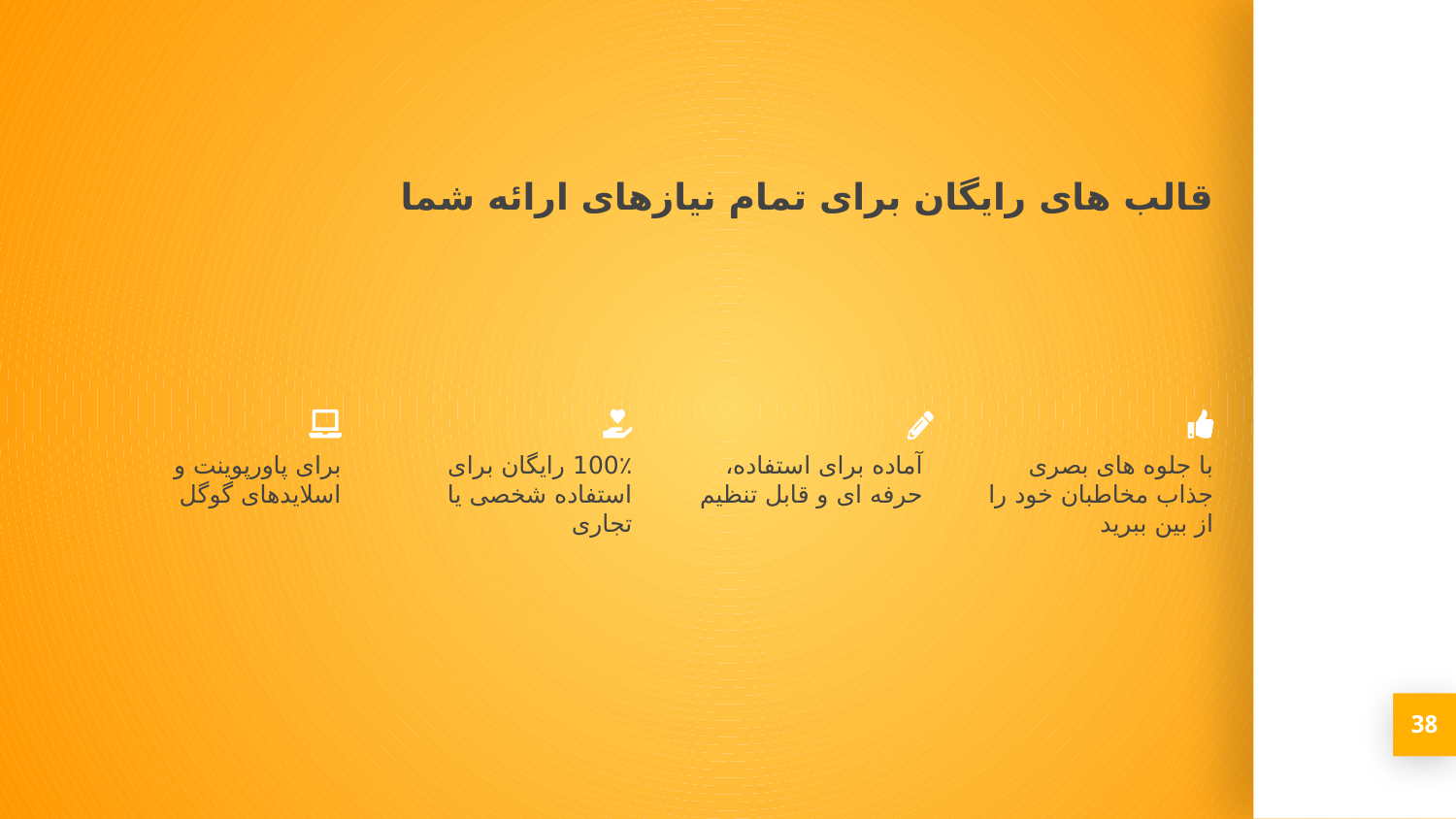

قالب های رایگان برای تمام نیازهای ارائه شما

برای پاورپوینت و اسلایدهای گوگل

100٪ رایگان برای استفاده شخصی یا تجاری

با جلوه های بصری جذاب مخاطبان خود را از بین ببرید

آماده برای استفاده، حرفه ای و قابل تنظیم
38